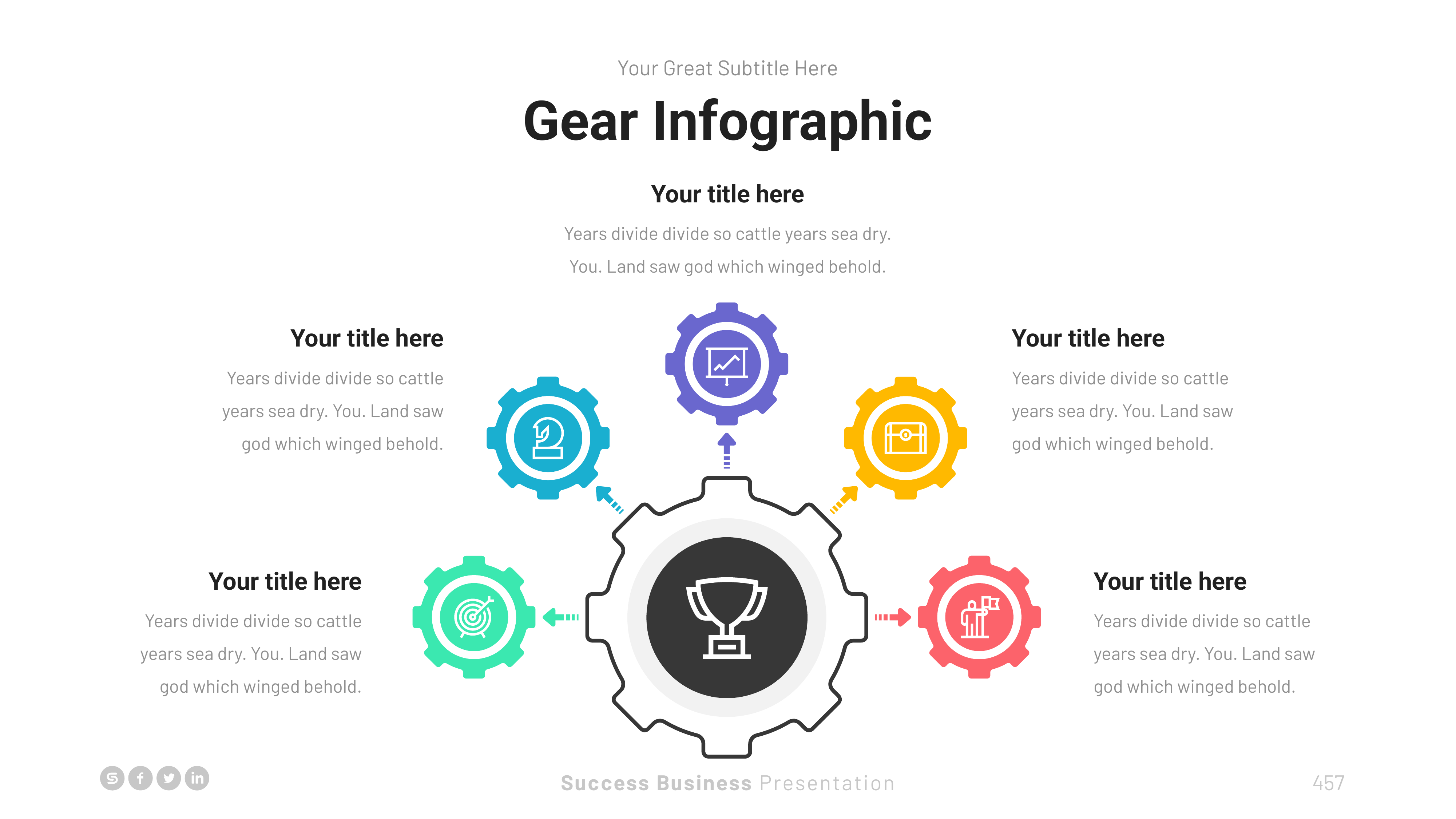

Your Great Subtitle Here
Gear Infographic
Your title here
Years divide divide so cattle years sea dry. You. Land saw god which winged behold.
Your title here
Years divide divide so cattle years sea dry. You. Land saw god which winged behold.

Your title here
Years divide divide so cattle years sea dry. You. Land saw god which winged behold.

Your title here
Years divide divide so cattle years sea dry. You. Land saw god which winged behold.
Your title here
Years divide divide so cattle years sea dry. You. Land saw god which winged behold.